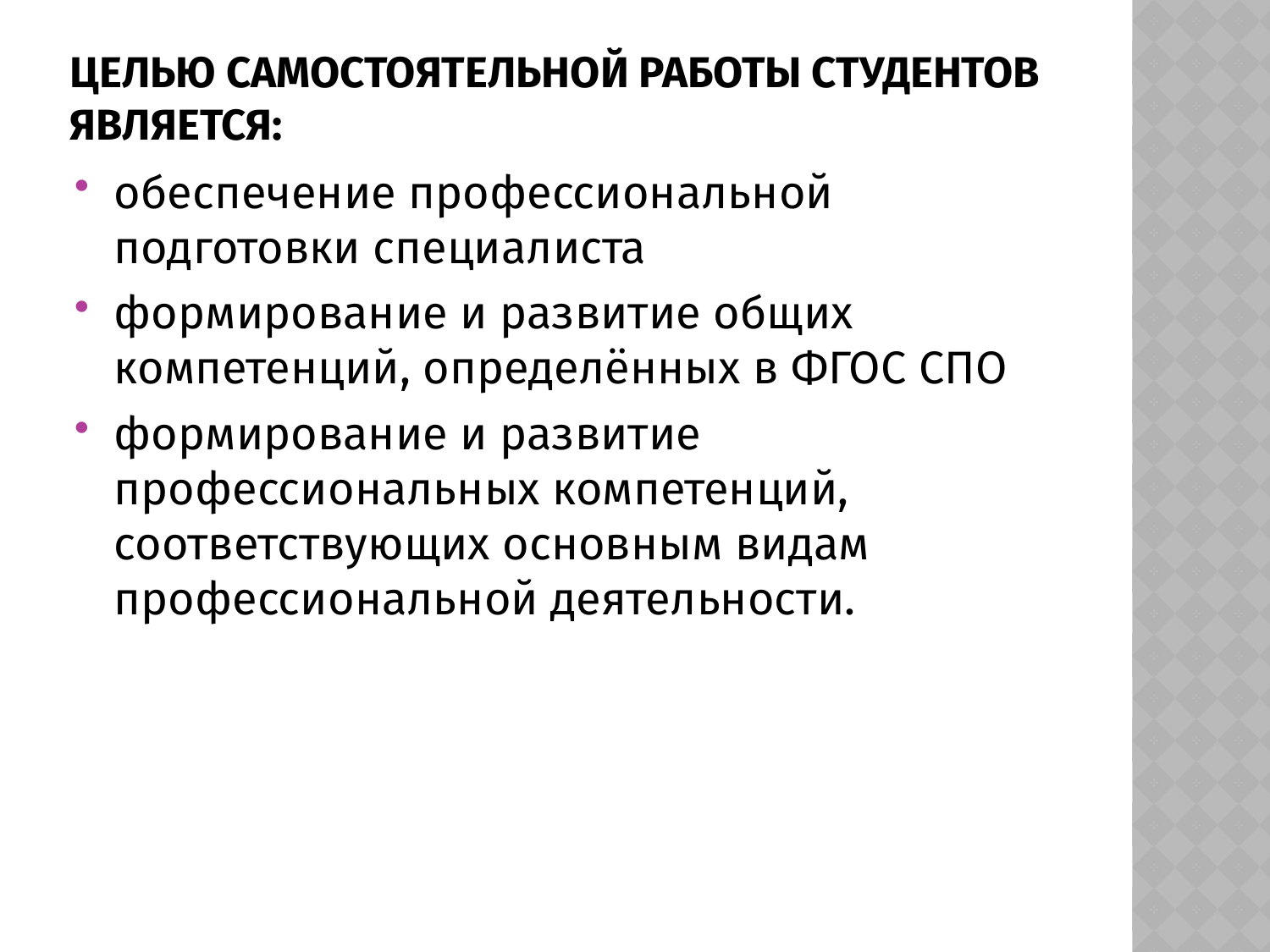

# Целью самостоятельной работы студентов является:
обеспечение профессиональной подготовки специалиста
формирование и развитие общих компетенций, определённых в ФГОС СПО
формирование и развитие профессиональных компетенций, соответствующих основным видам профессиональной деятельности.